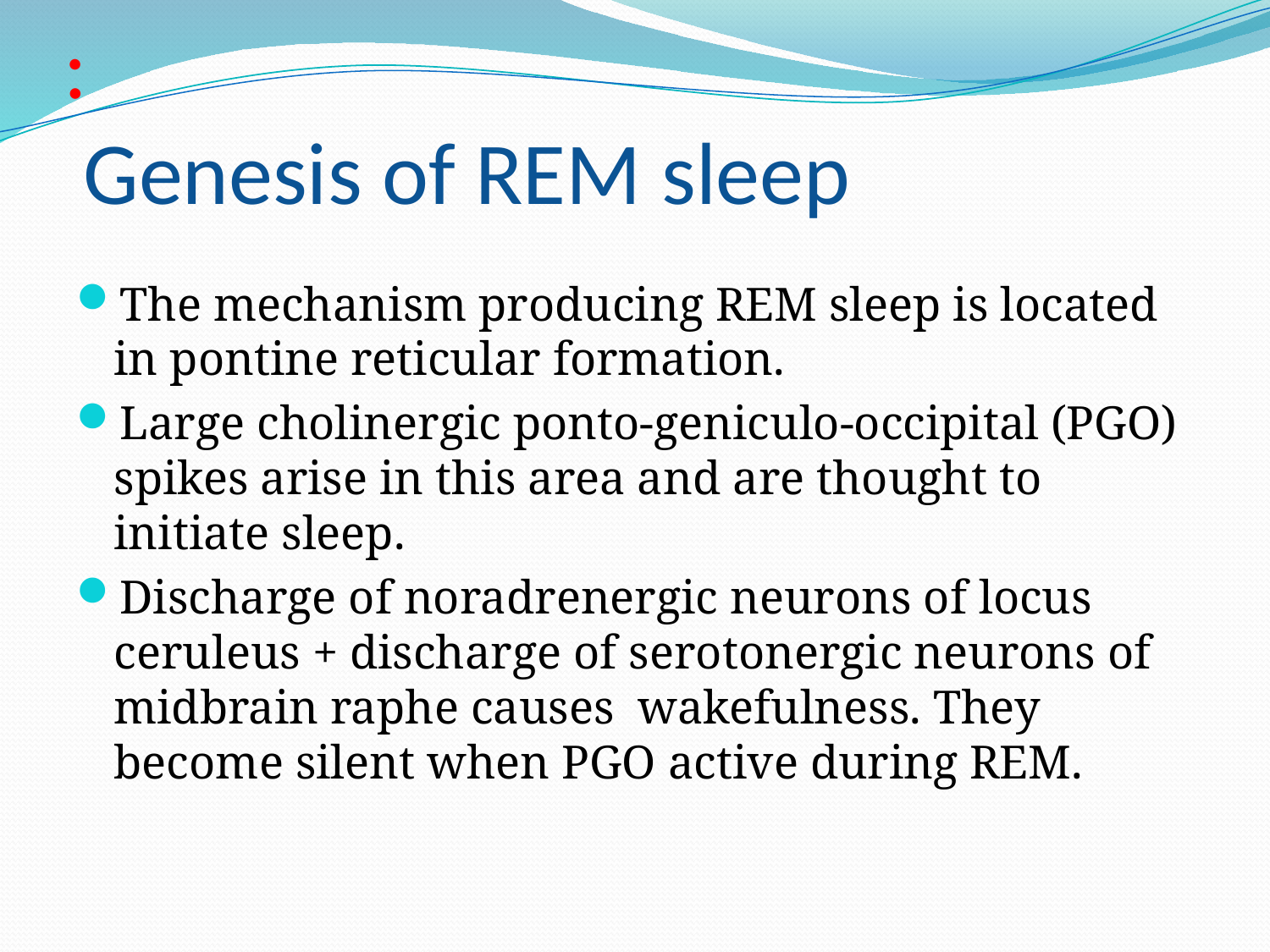

# : Genesis of REM sleep
The mechanism producing REM sleep is located in pontine reticular formation.
Large cholinergic ponto-geniculo-occipital (PGO) spikes arise in this area and are thought to initiate sleep.
Discharge of noradrenergic neurons of locus ceruleus + discharge of serotonergic neurons of midbrain raphe causes  wakefulness. They become silent when PGO active during REM.